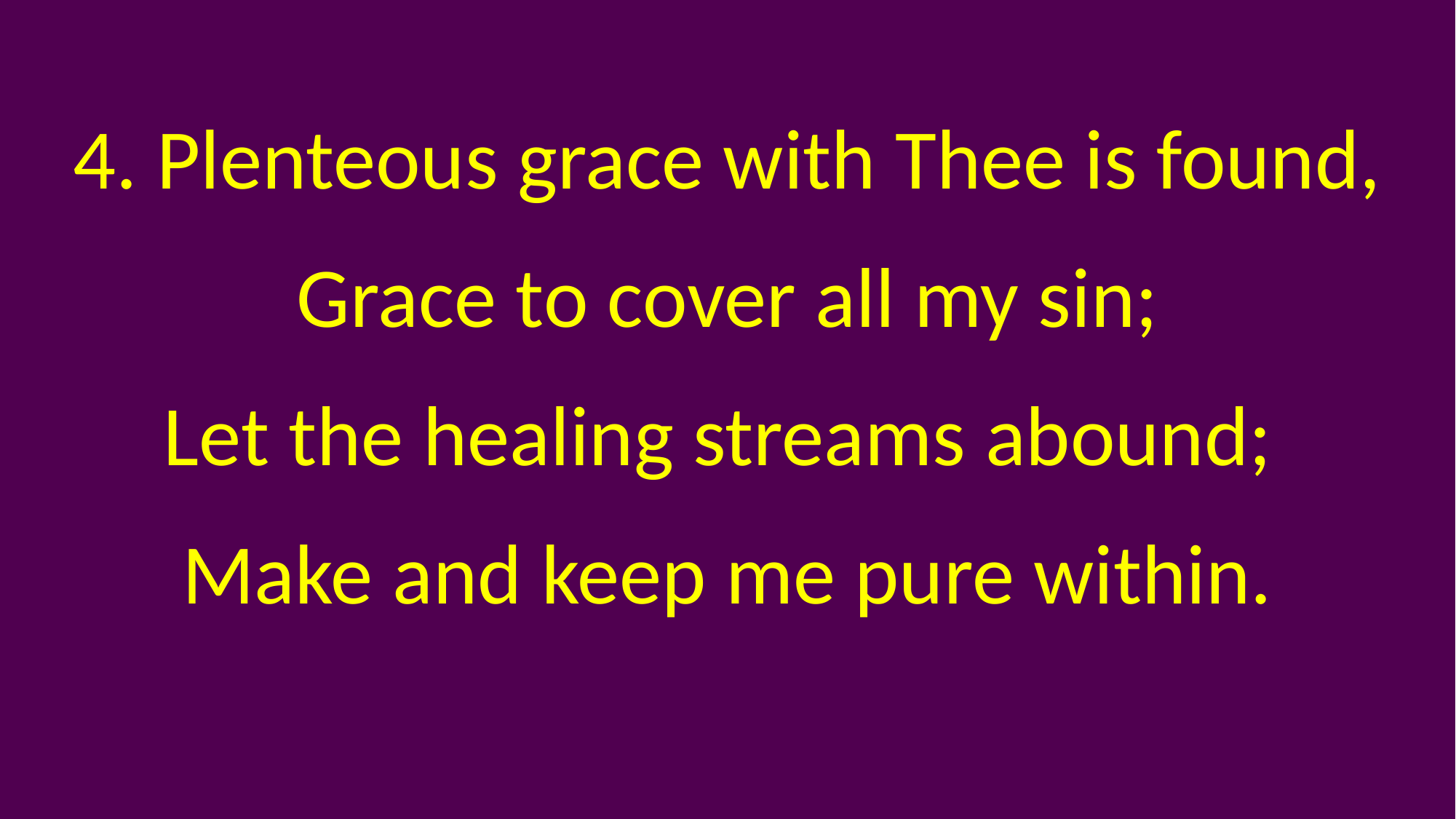

4. Plenteous grace with Thee is found,
Grace to cover all my sin;
Let the healing streams abound;
Make and keep me pure within.